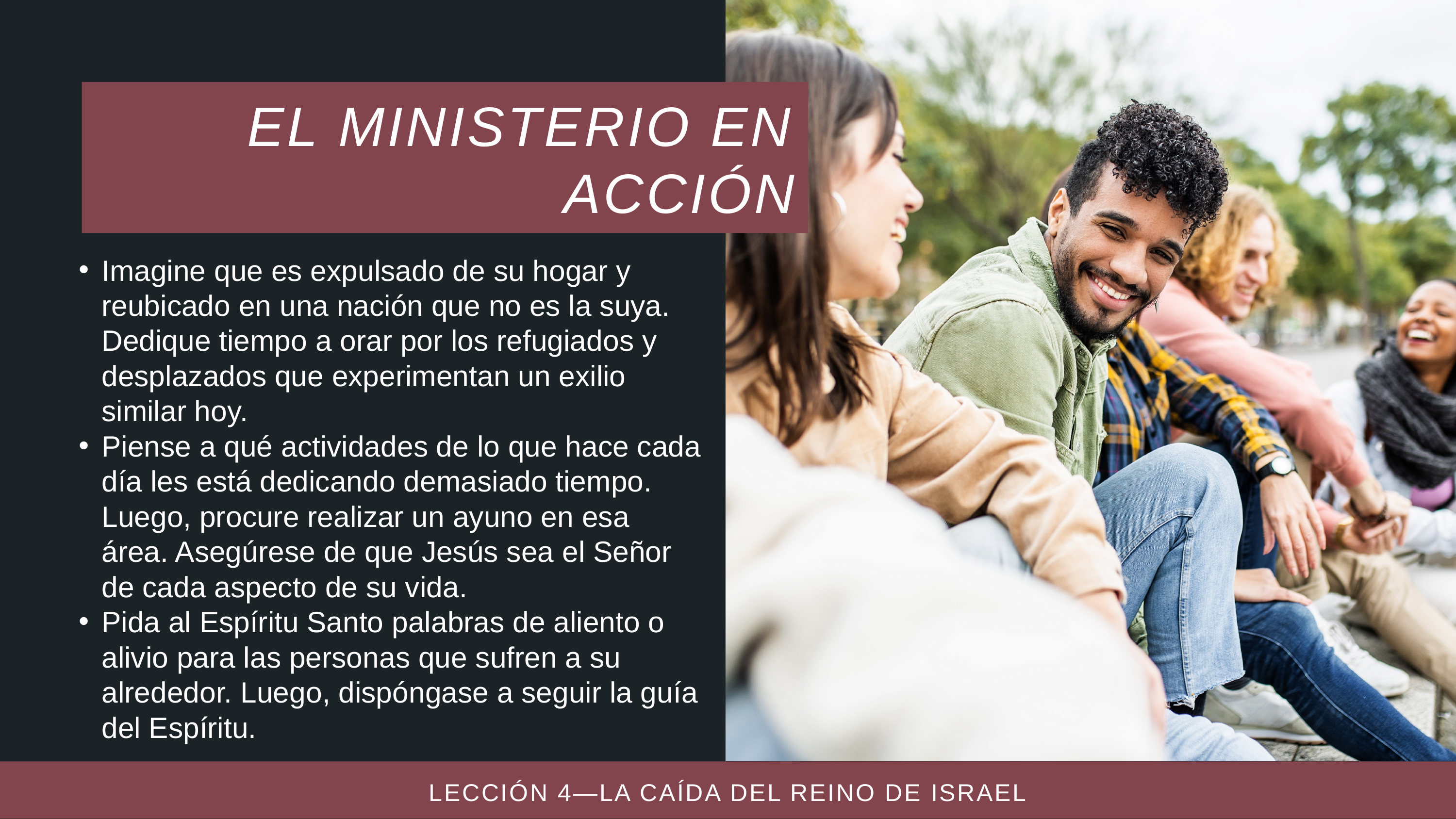

Imagine que es expulsado de su hogar y reubicado en una nación que no es la suya. Dedique tiempo a orar por los refugiados y desplazados que experimentan un exilio similar hoy.
Piense a qué actividades de lo que hace cada día les está dedicando demasiado tiempo. Luego, procure realizar un ayuno en esa área. Asegúrese de que Jesús sea el Señor de cada aspecto de su vida.
Pida al Espíritu Santo palabras de aliento o alivio para las personas que sufren a su alrededor. Luego, dispóngase a seguir la guía del Espíritu.